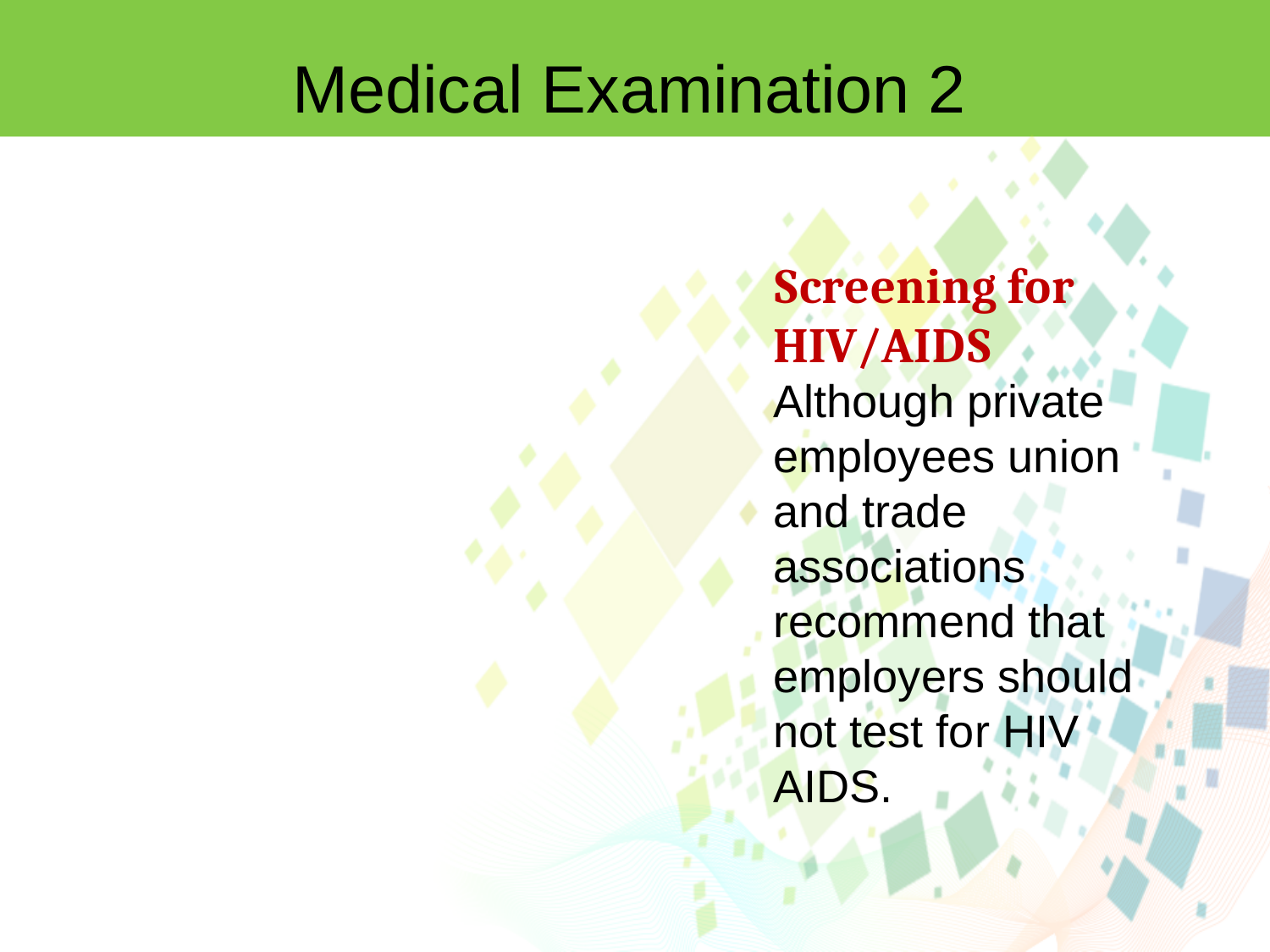

Medical Examination 2
Screening for HIV/AIDS
Although private employees union and trade associations recommend that employers should not test for HIV AIDS.